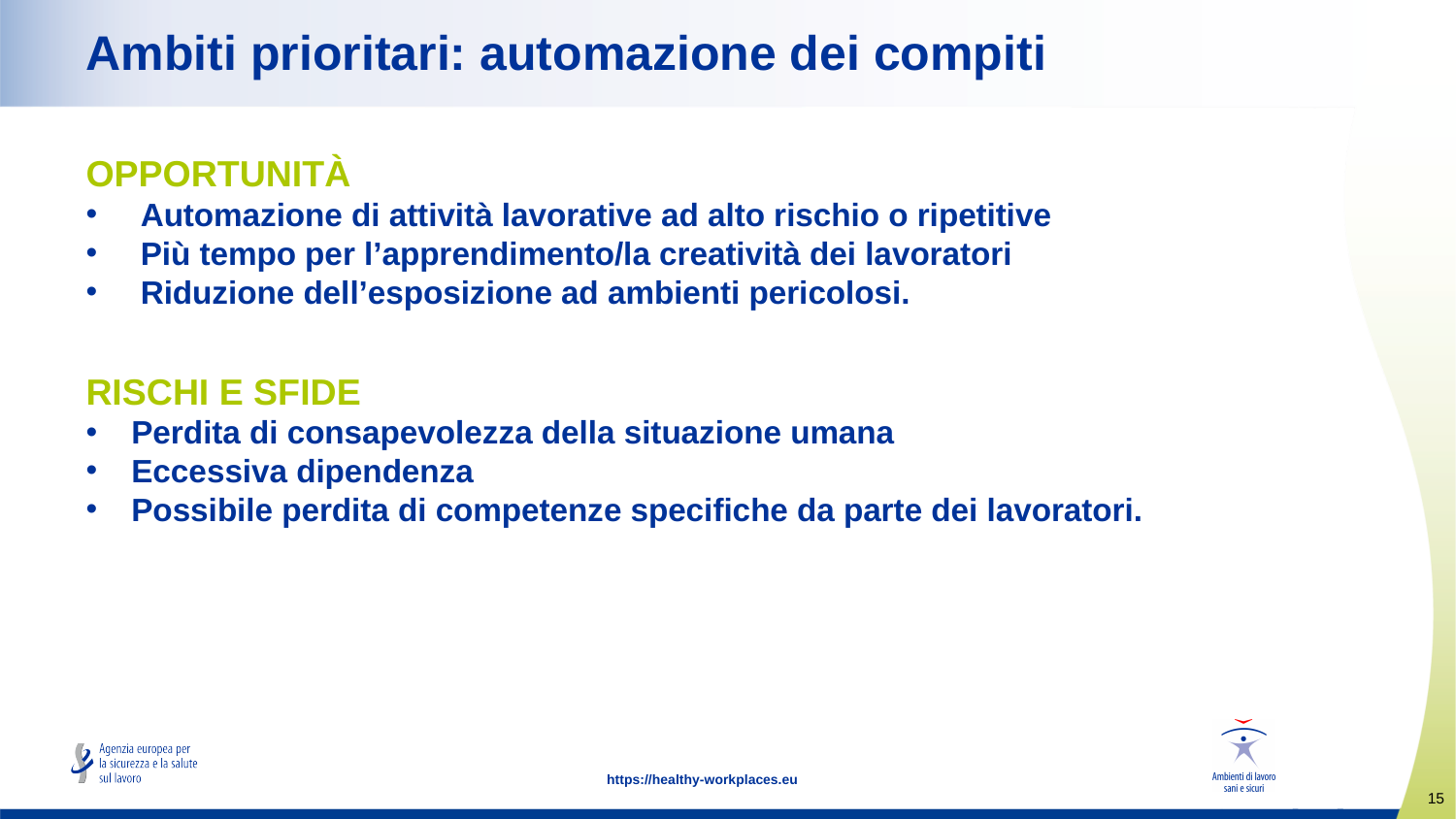

# Ambiti prioritari: automazione dei compiti
OPPORTUNITÀ
Automazione di attività lavorative ad alto rischio o ripetitive
Più tempo per l’apprendimento/la creatività dei lavoratori
Riduzione dell’esposizione ad ambienti pericolosi.

RISCHI E SFIDE
Perdita di consapevolezza della situazione umana
Eccessiva dipendenza
Possibile perdita di competenze specifiche da parte dei lavoratori.